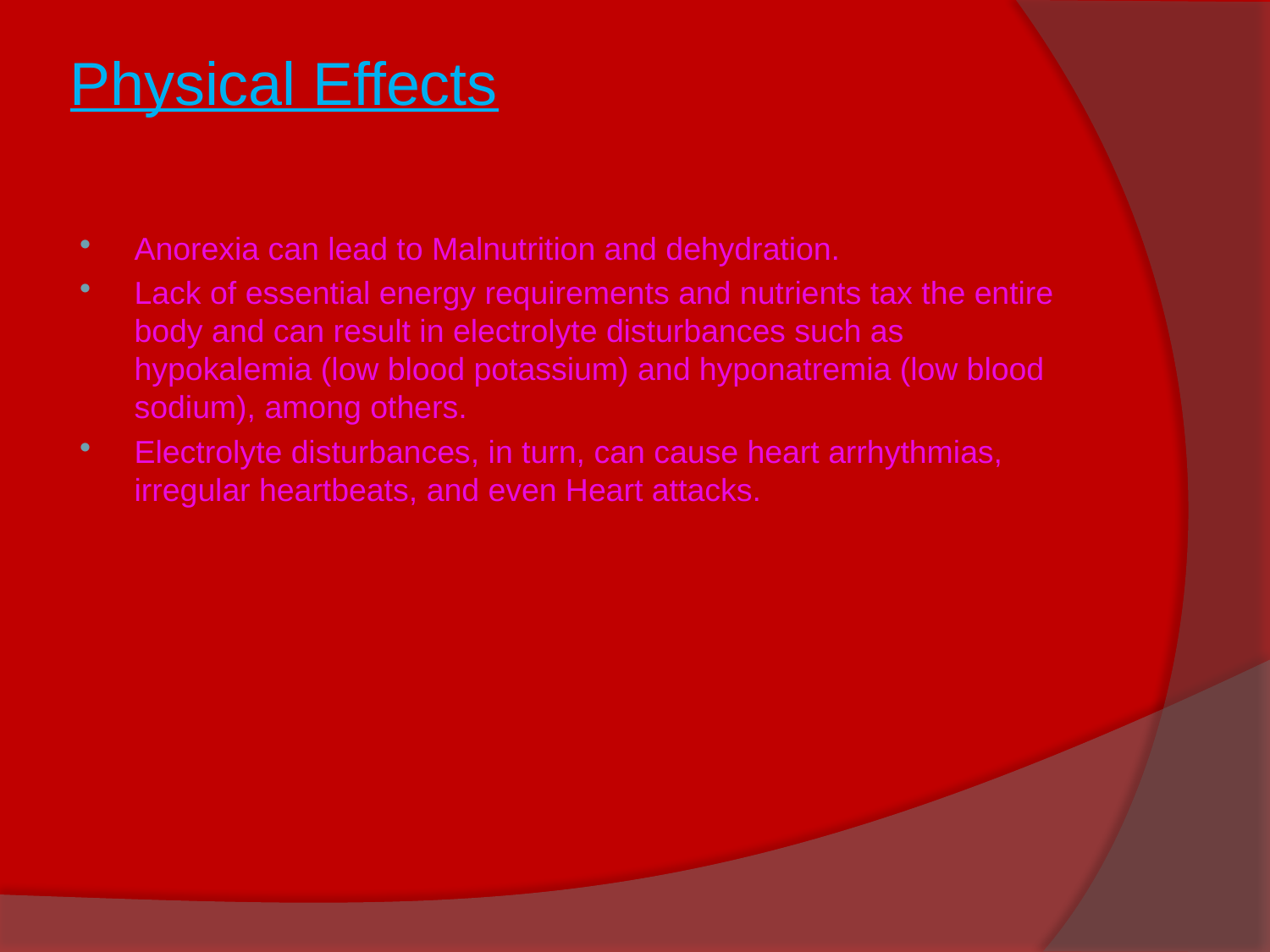

# Physical Effects
Anorexia can lead to Malnutrition and dehydration.
Lack of essential energy requirements and nutrients tax the entire body and can result in electrolyte disturbances such as hypokalemia (low blood potassium) and hyponatremia (low blood sodium), among others.
Electrolyte disturbances, in turn, can cause heart arrhythmias, irregular heartbeats, and even Heart attacks.